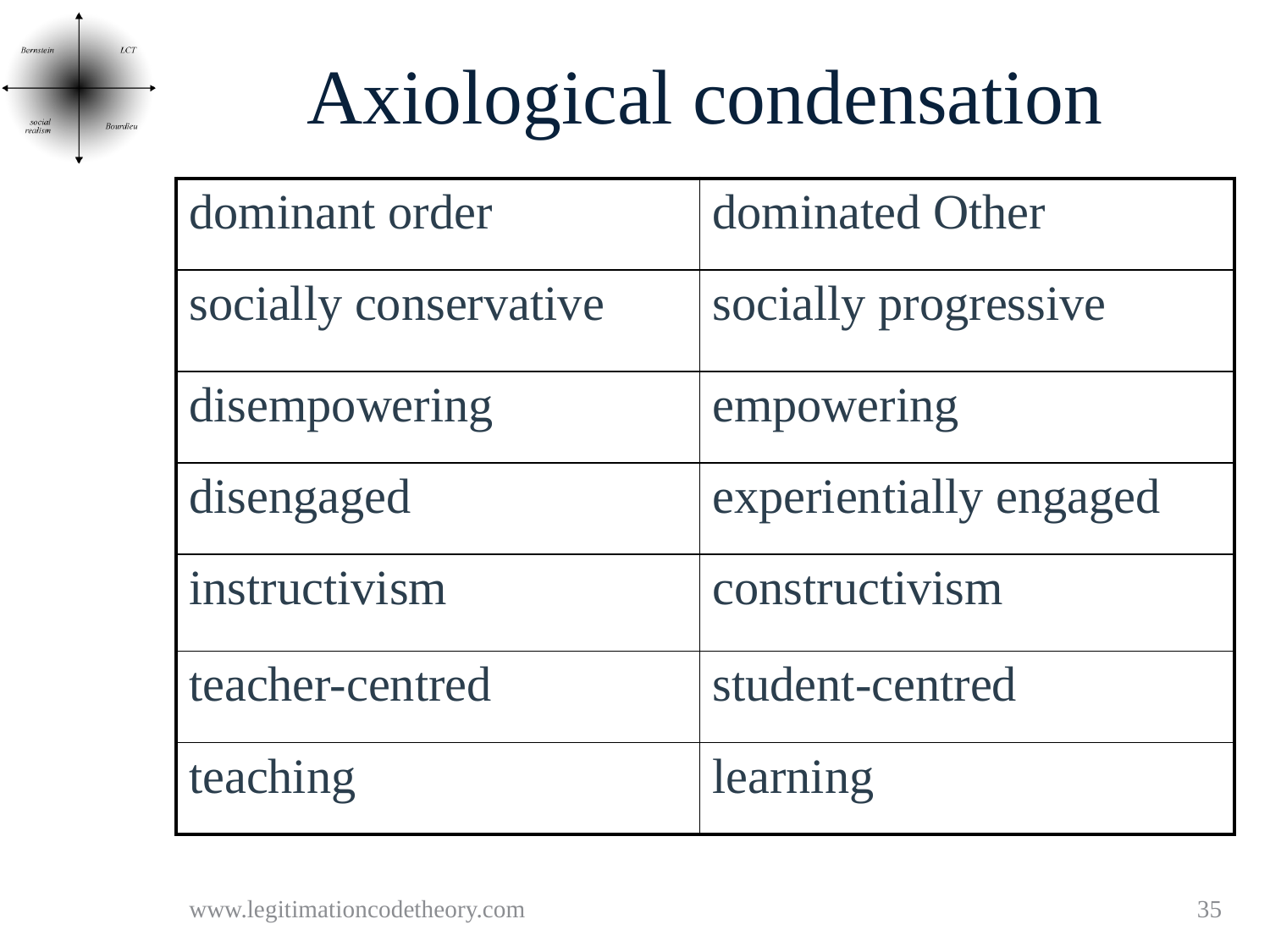

# Axiological condensation

| dominant order | dominated Other |
| --- | --- |
| socially conservative | socially progressive |
| disempowering | empowering |
| disengaged | experientially engaged |
| instructivism | constructivism |
| teacher-centred | student-centred |
| teaching | learning |
External
relations
www.legitimationcodetheory.com
35